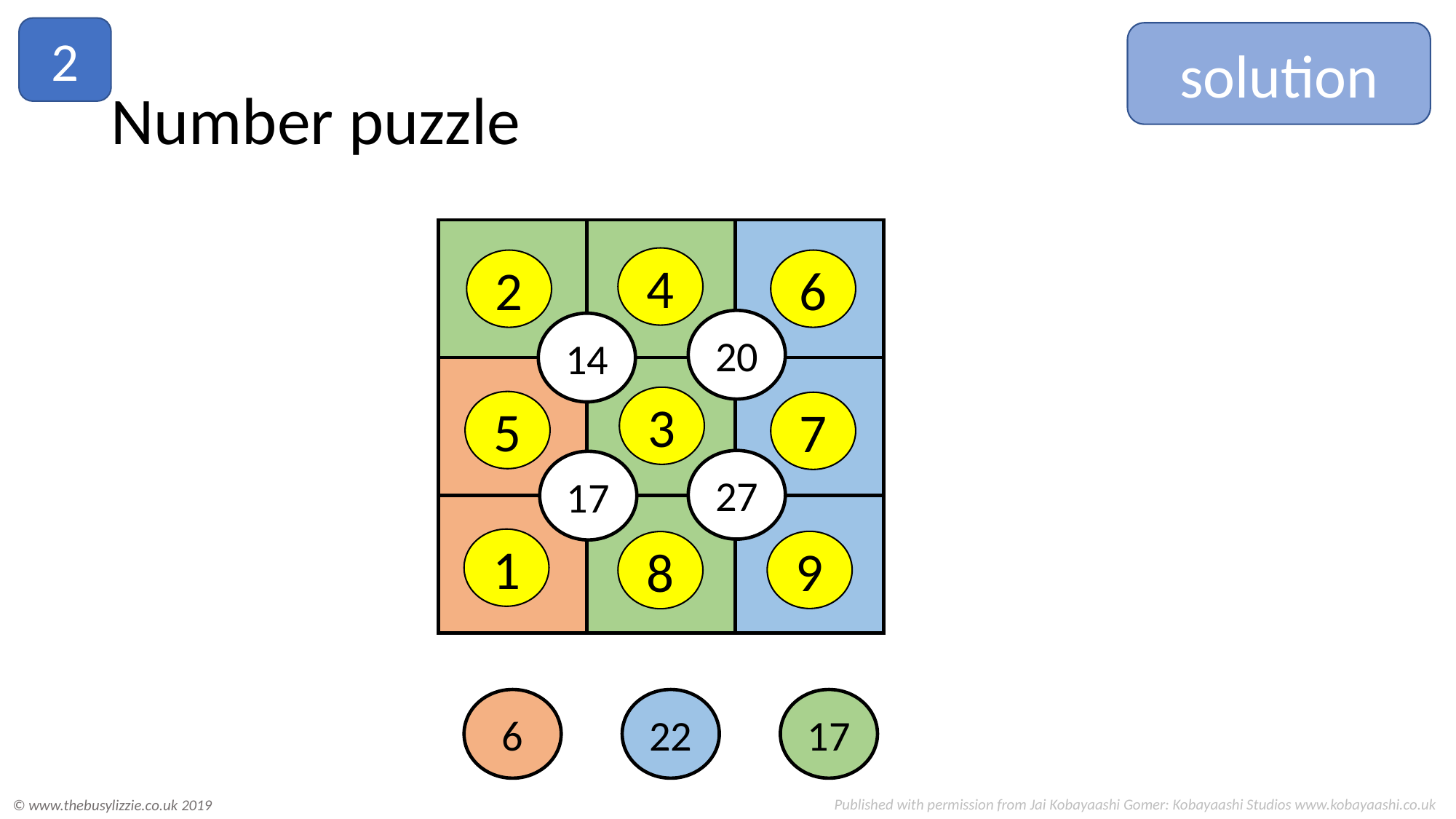

2
solution
# Number puzzle

20
14

27
17

17
6
22
4
6
2
3
5
7
1
9
8
Published with permission from Jai Kobayaashi Gomer: Kobayaashi Studios www.kobayaashi.co.uk
© www.thebusylizzie.co.uk 2019